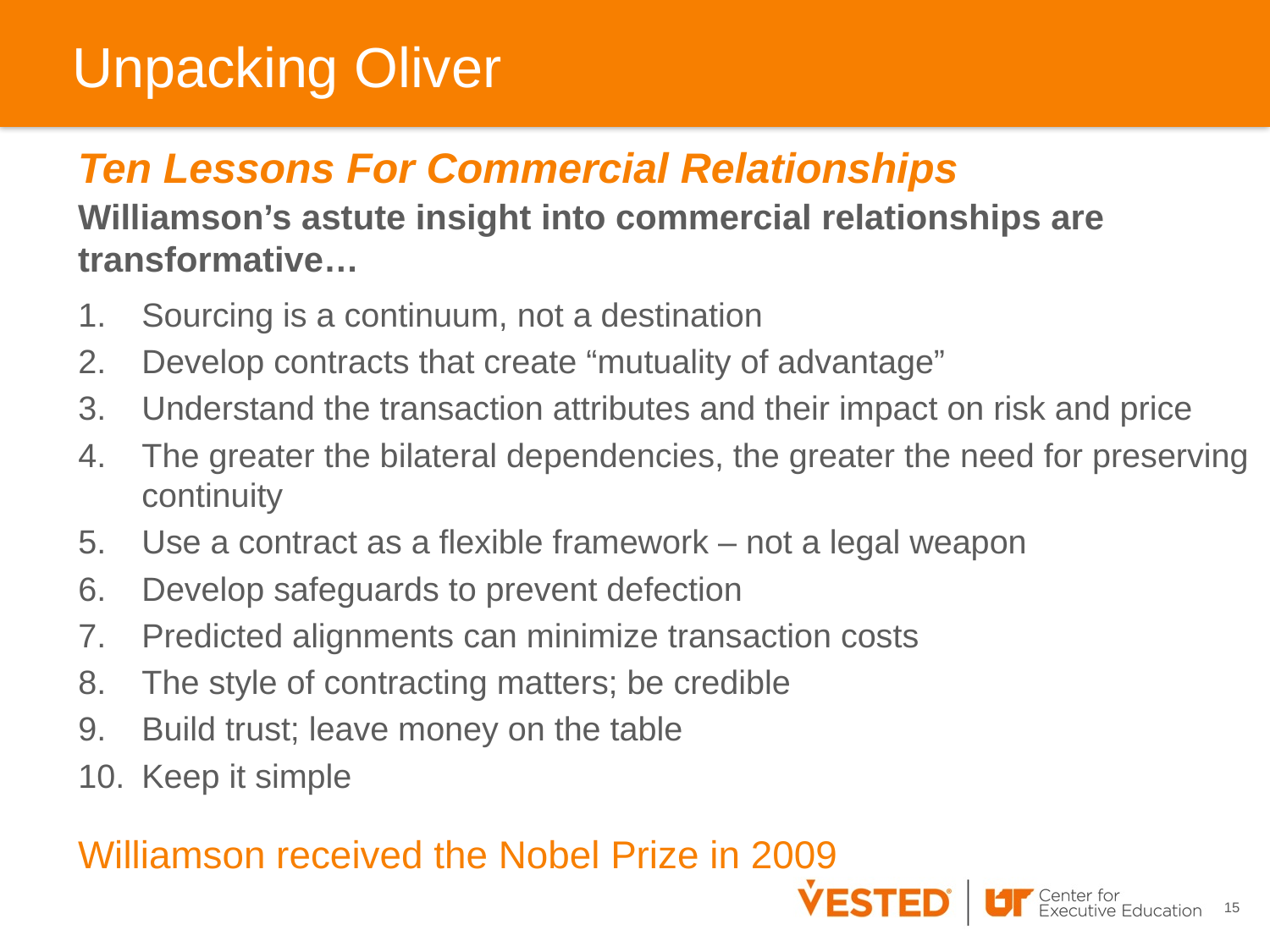

# Unpacking Oliver
Ten Lessons For Commercial Relationships
Williamson’s astute insight into commercial relationships are transformative…
Sourcing is a continuum, not a destination
Develop contracts that create “mutuality of advantage”
Understand the transaction attributes and their impact on risk and price
The greater the bilateral dependencies, the greater the need for preserving continuity
Use a contract as a flexible framework – not a legal weapon
Develop safeguards to prevent defection
Predicted alignments can minimize transaction costs
The style of contracting matters; be credible
Build trust; leave money on the table
Keep it simple
Williamson received the Nobel Prize in 2009
15